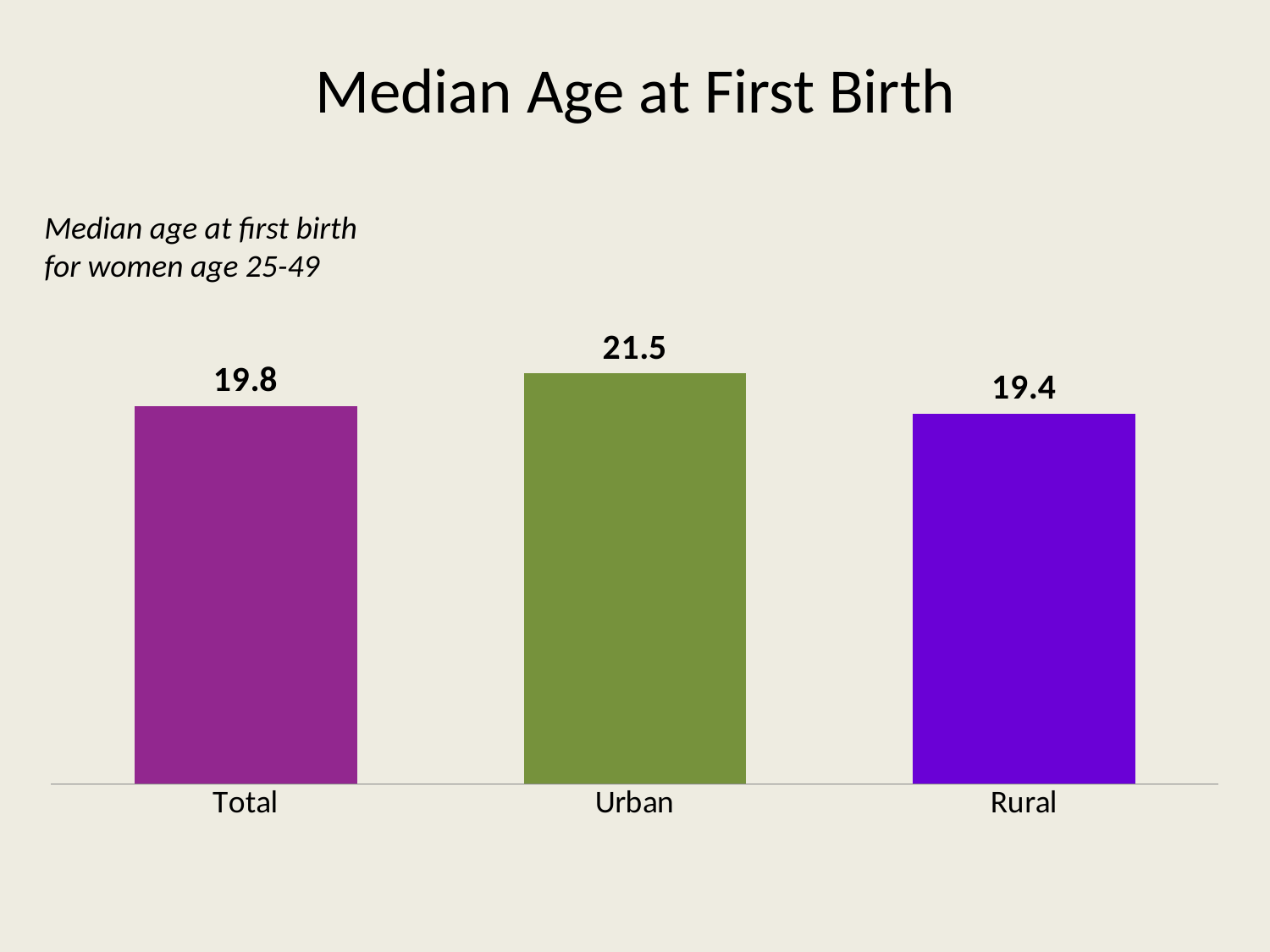

# Median Age at First Birth
Median age at first birth for women age 25-49

### Chart

| Category | Series 1 |
|---|---|
| Total | 19.8 |
| Urban | 21.5 |
| Rural | 19.4 |